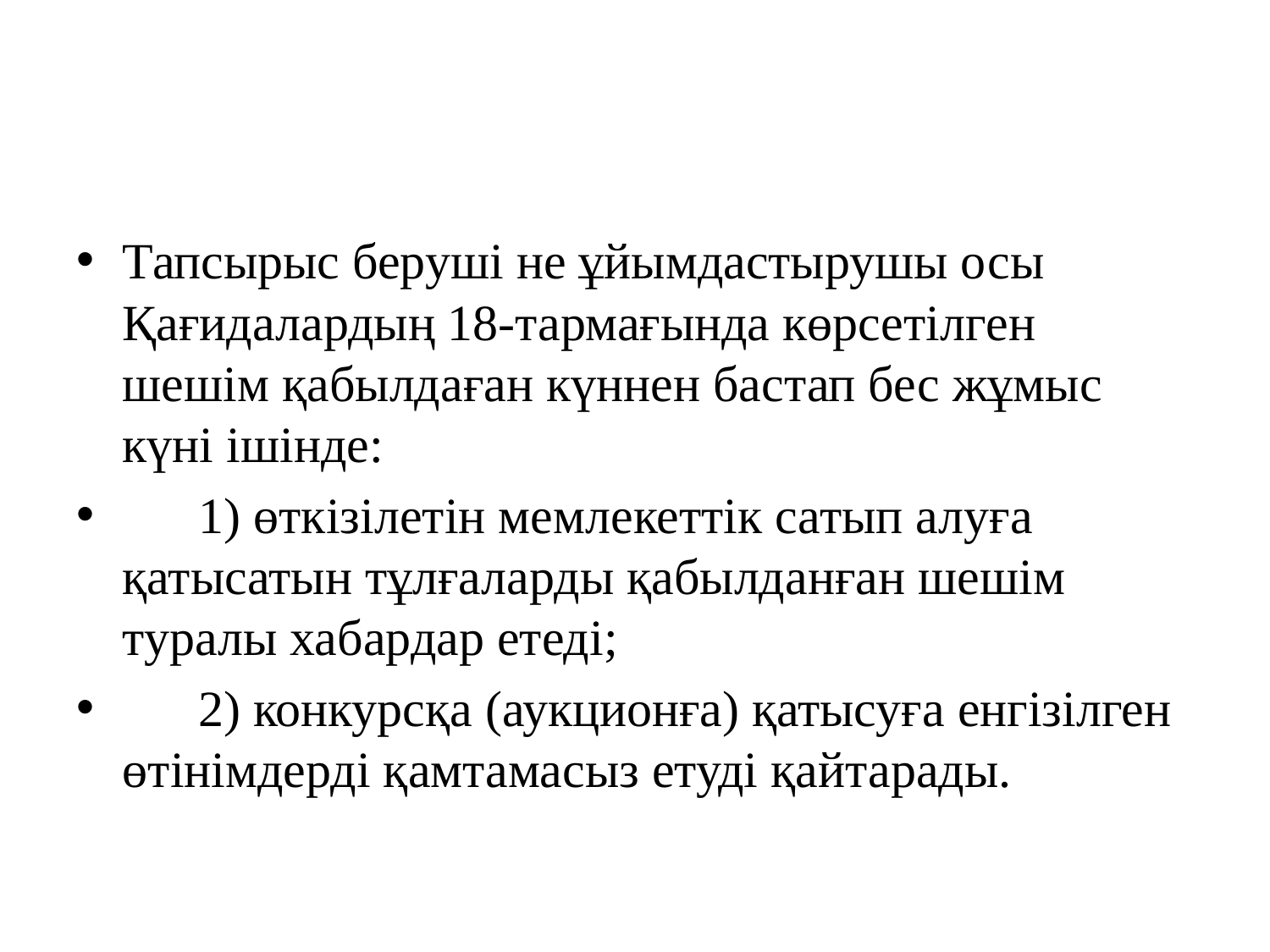

Тапсырыс беруші не ұйымдастырушы осы Қағидалардың 18-тармағында көрсетілген шешім қабылдаған күннен бастап бес жұмыс күні ішінде:
      1) өткізілетін мемлекеттік сатып алуға қатысатын тұлғаларды қабылданған шешім туралы хабардар етеді;
      2) конкурсқа (аукционға) қатысуға енгізілген өтінімдерді қамтамасыз етуді қайтарады.